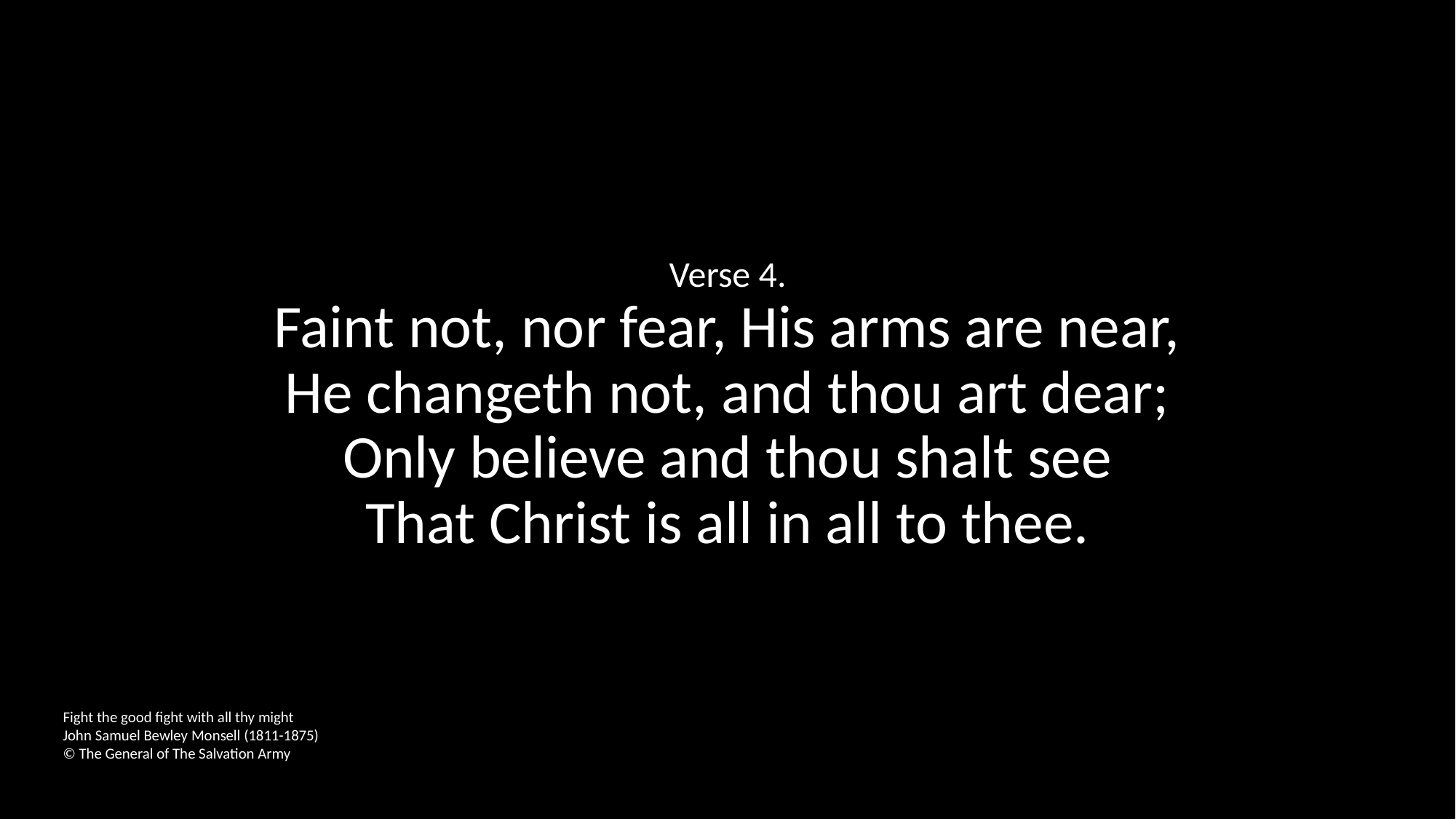

Verse 4.
Faint not, nor fear, His arms are near,
He changeth not, and thou art dear;
Only believe and thou shalt see
That Christ is all in all to thee.
Fight the good fight with all thy might
John Samuel Bewley Monsell (1811-1875)
© The General of The Salvation Army